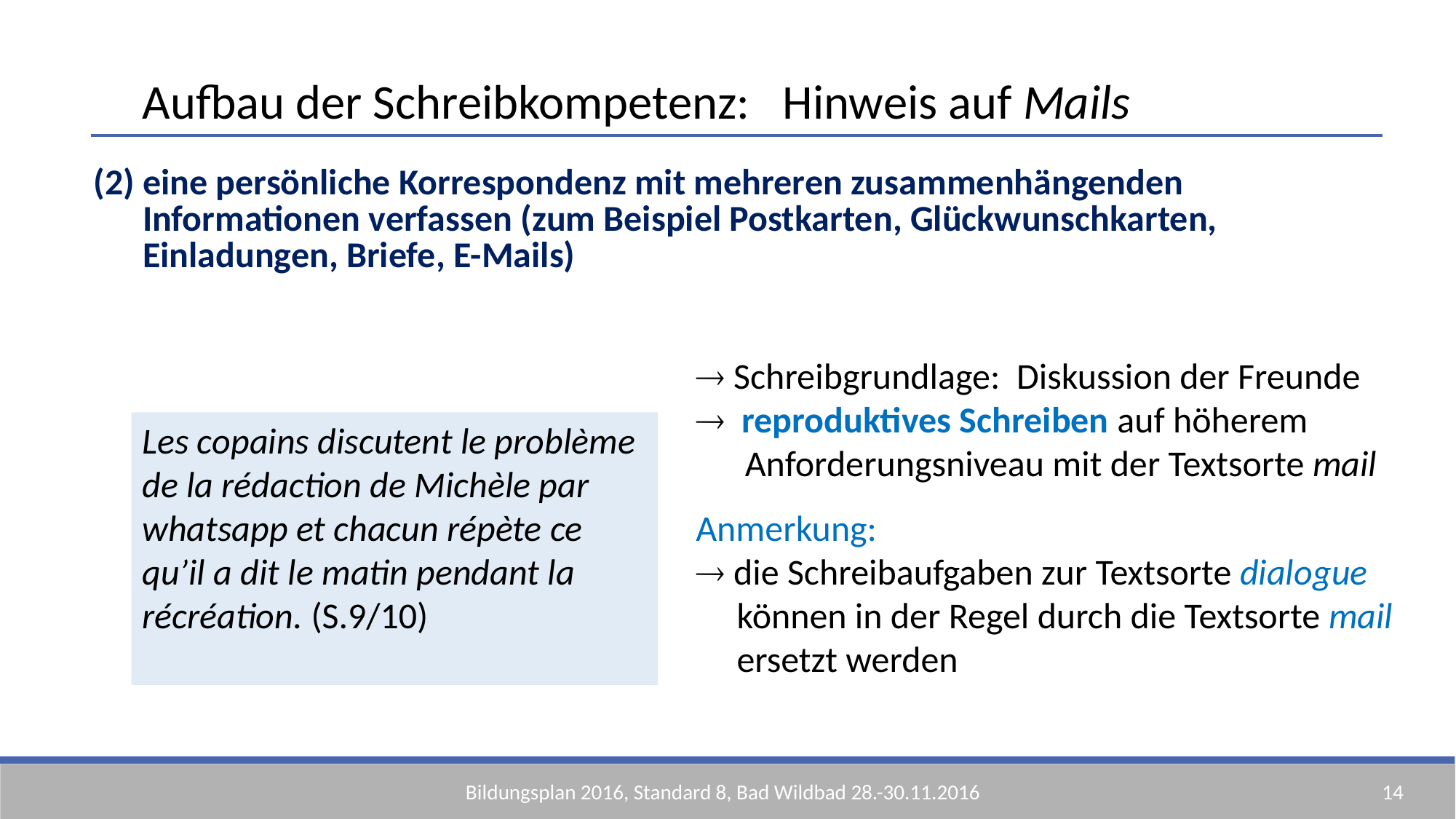

Aufbau der Schreibkompetenz:   Hinweis auf Mails
| (2) eine persönliche Korrespondenz mit mehreren zusammenhängenden Informationen verfassen (zum Beispiel Postkarten, Glückwunschkarten, Einladungen, Briefe, E-Mails) |
| --- |
→ Schreibgrundlage:  Diskussion der Freunde
→  reproduktives Schreiben auf höherem
      Anforderungsniveau mit der Textsorte mail

Anmerkung:
→ die Schreibaufgaben zur Textsorte dialogue
     können in der Regel durch die Textsorte mail
     ersetzt werden
Les copains discutent le problème de la rédaction de Michèle par whatsapp et chacun répète ce qu’il a dit le matin pendant la récréation. (S.9/10)